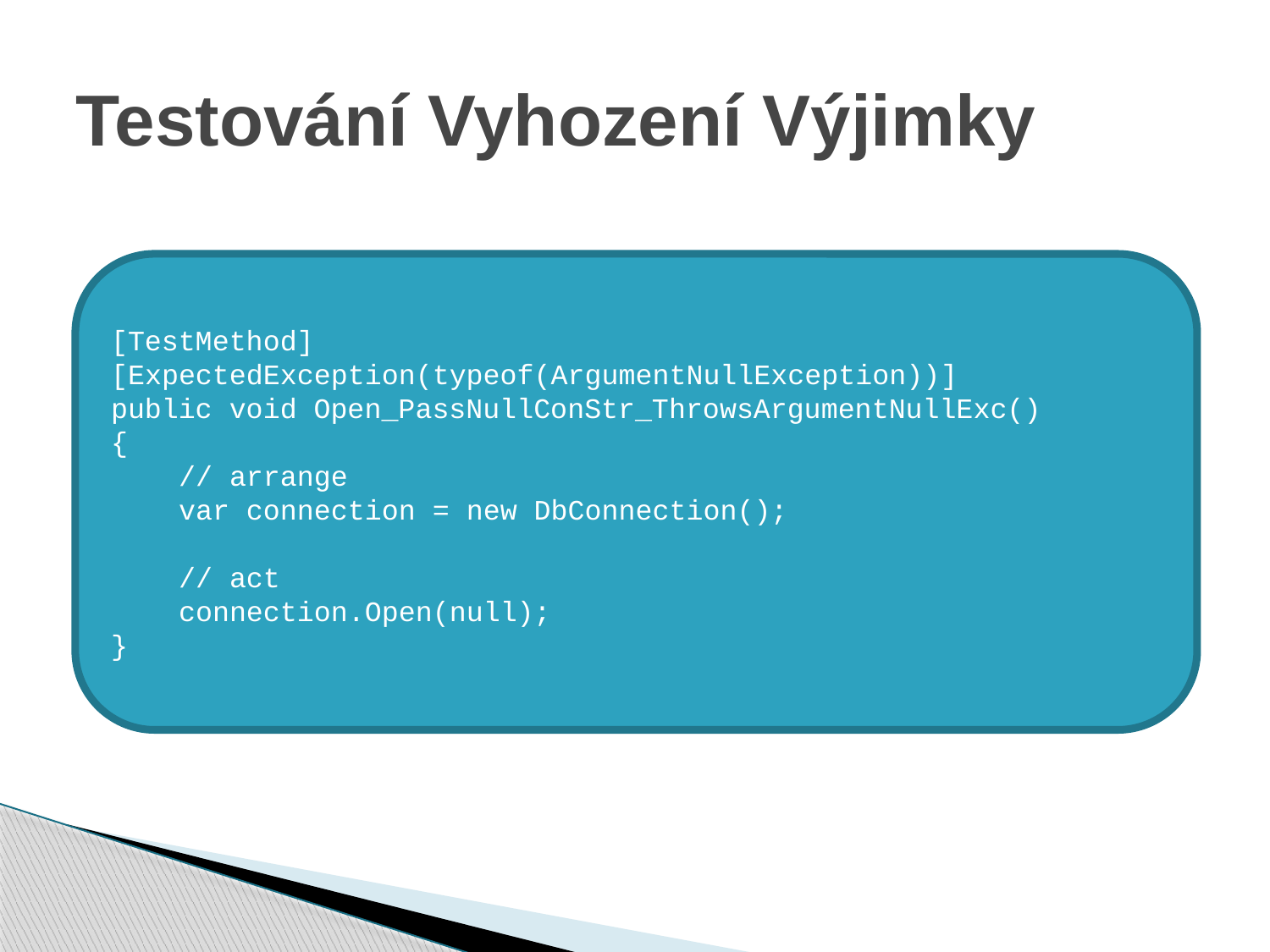

# Testování Vyhození Výjimky

[TestMethod] [ExpectedException(typeof(ArgumentNullException))]
public void Open_PassNullConStr_ThrowsArgumentNullExc()
{
    // arrange
    var connection = new DbConnection();

    // act
    connection.Open(null);
}